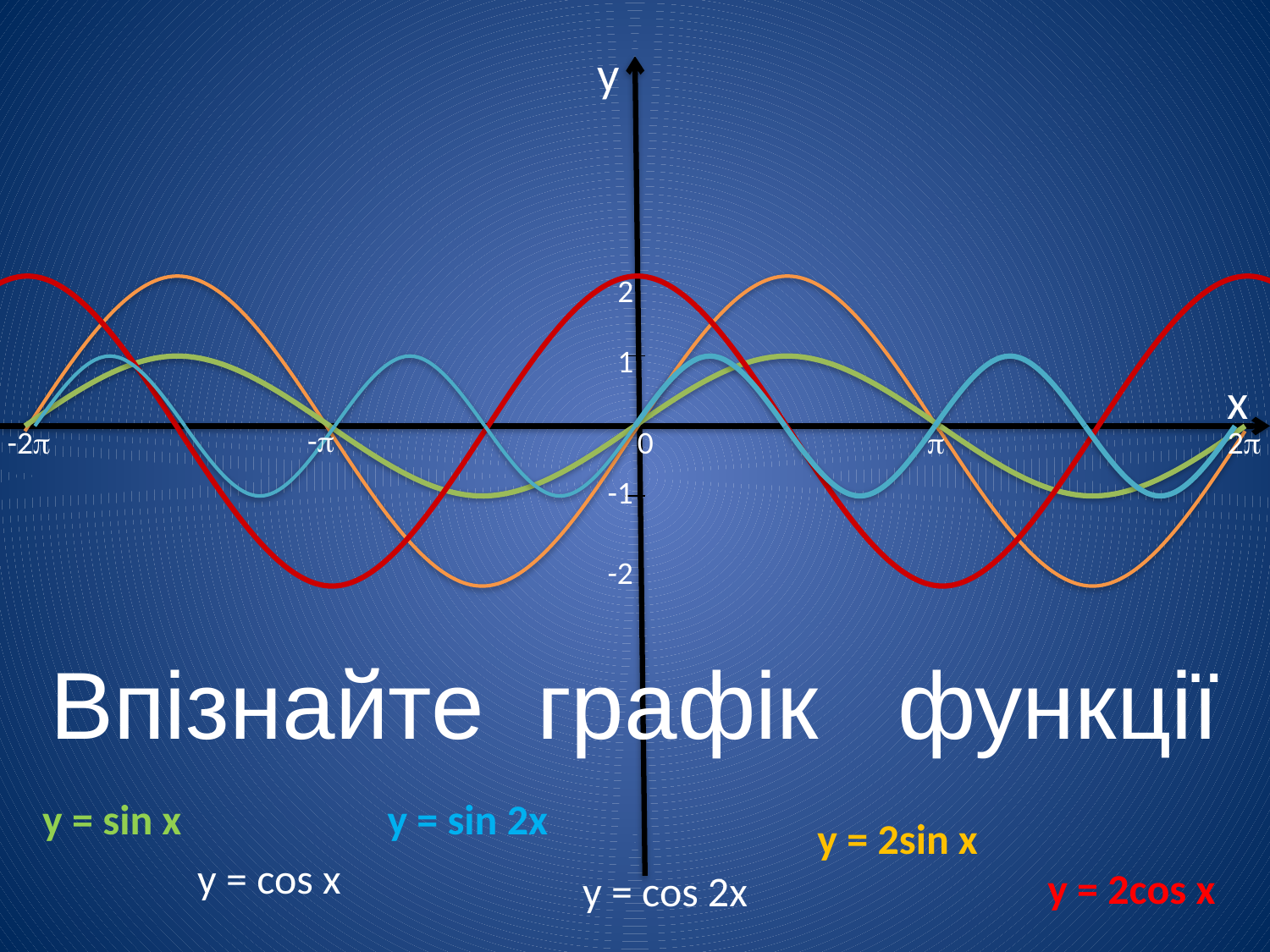

у
2

1

х
-π
-2π
0
π
2π
-1
-2
Впізнайте  графік   функції
y = sin x
y = sin 2x
y = 2sin x
y = cos x
y = 2cos x
y = cos 2x